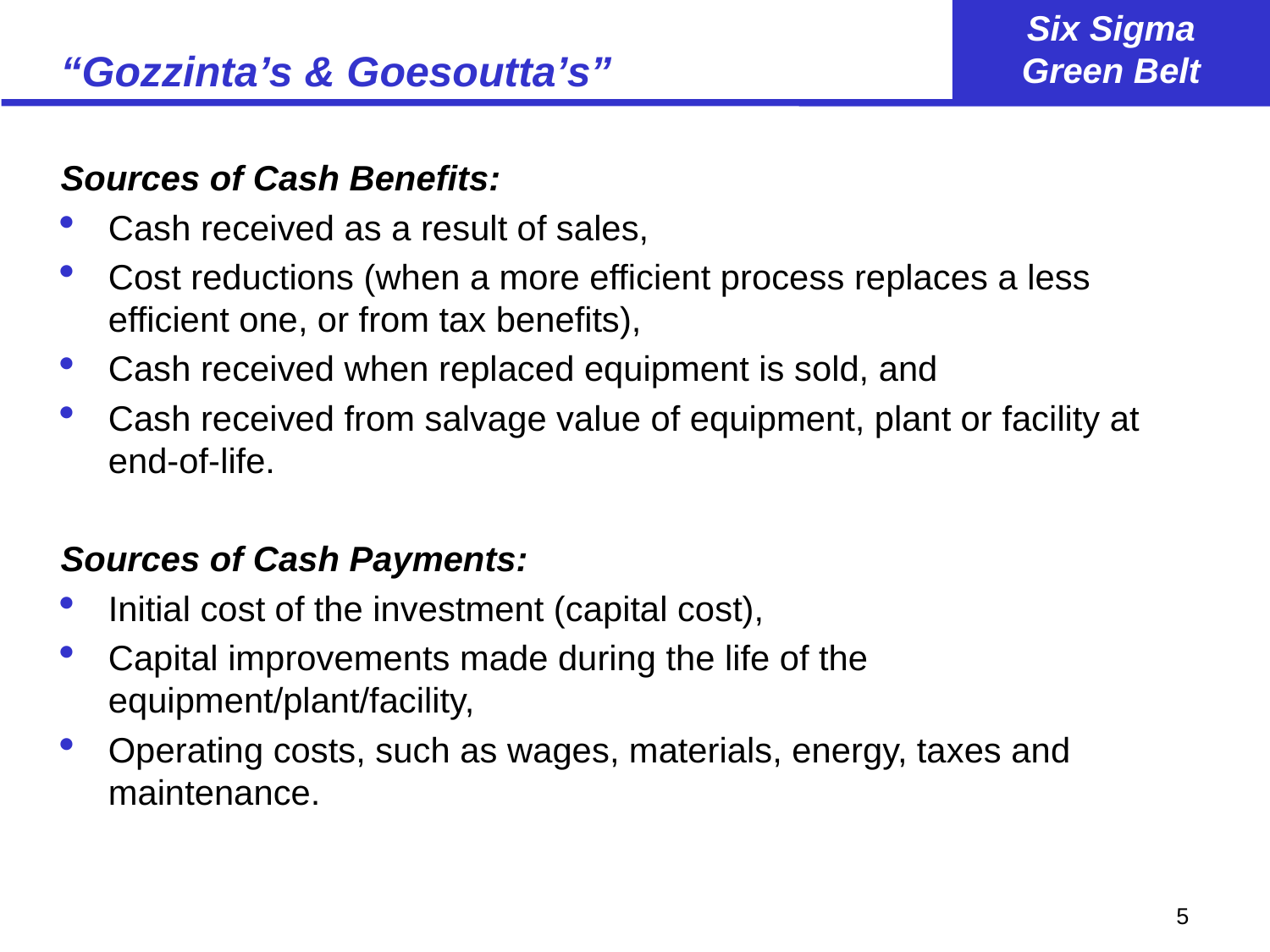

# “Gozzinta’s & Goesoutta’s”
Sources of Cash Benefits:
Cash received as a result of sales,
Cost reductions (when a more efficient process replaces a less efficient one, or from tax benefits),
Cash received when replaced equipment is sold, and
Cash received from salvage value of equipment, plant or facility at end-of-life.

Sources of Cash Payments:
Initial cost of the investment (capital cost),
Capital improvements made during the life of the equipment/plant/facility,
Operating costs, such as wages, materials, energy, taxes and maintenance.